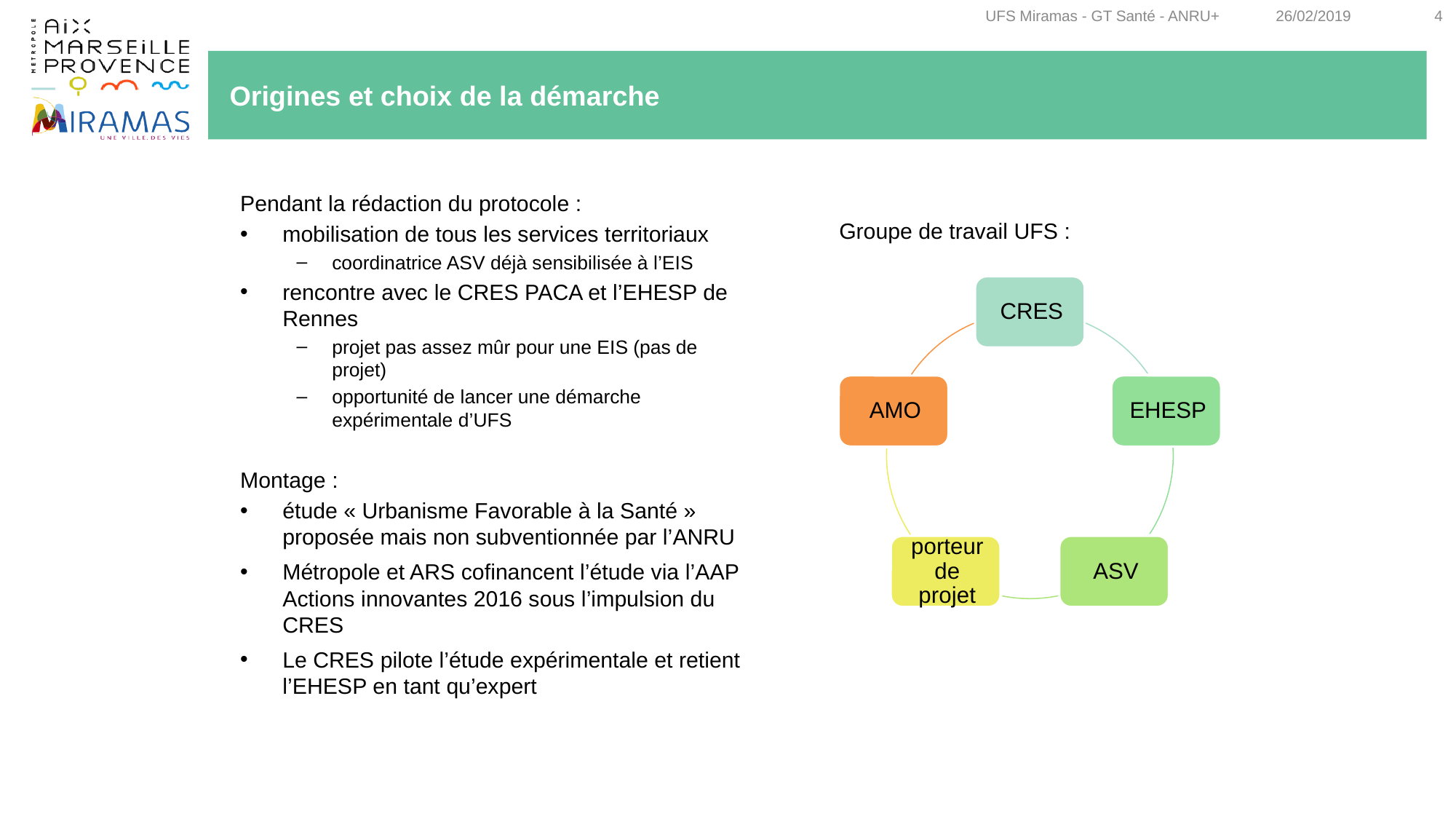

UFS Miramas - GT Santé - ANRU+
26/02/2019
4
# Origines et choix de la démarche

Pendant la rédaction du protocole :
mobilisation de tous les services territoriaux
coordinatrice ASV déjà sensibilisée à l’EIS
rencontre avec le CRES PACA et l’EHESP de Rennes
projet pas assez mûr pour une EIS (pas de projet)
opportunité de lancer une démarche expérimentale d’UFS

Montage :
étude « Urbanisme Favorable à la Santé » proposée mais non subventionnée par l’ANRU
Métropole et ARS cofinancent l’étude via l’AAP Actions innovantes 2016 sous l’impulsion du CRES
Le CRES pilote l’étude expérimentale et retient l’EHESP en tant qu’expert

Groupe de travail UFS :
CRES
EHESP
ASV
porteur de projet
AMO